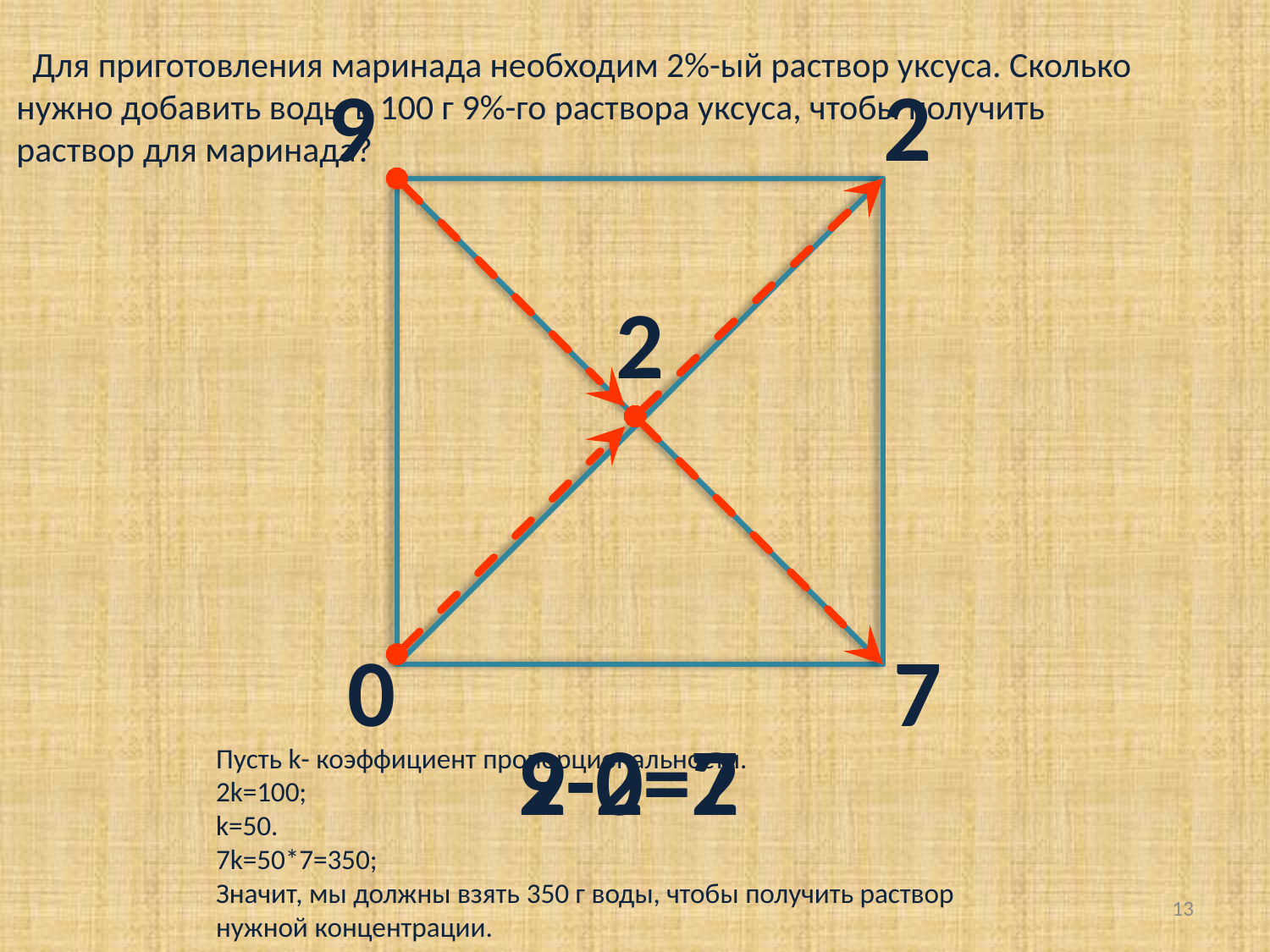

Для приготовления маринада необходим 2%-ый раствор уксуса. Сколько
нужно добавить воды в 100 г 9%-го раствора уксуса, чтобы получить
раствор для маринада?
9
2

2
0
7
9-2=7
2-0=2
Пусть k- коэффициент пропорциональности.
2k=100;
k=50.
7k=50*7=350;
Значит, мы должны взять 350 г воды, чтобы получить раствор
нужной концентрации.
13